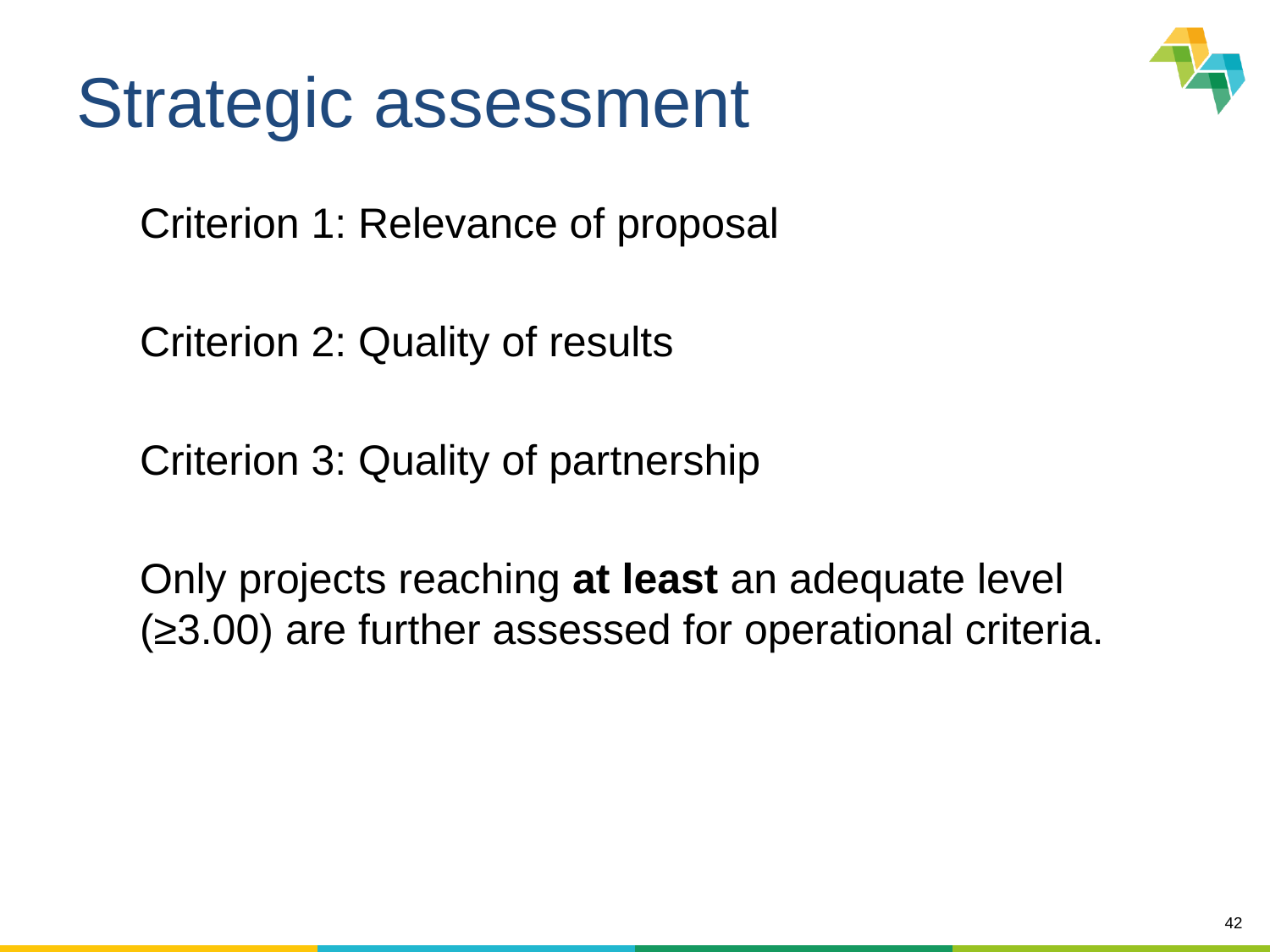

# Strategic assessment
Criterion 1: Relevance of proposal

Criterion 2: Quality of results

Criterion 3: Quality of partnership

Only projects reaching at least an adequate level (≥3.00) are further assessed for operational criteria.